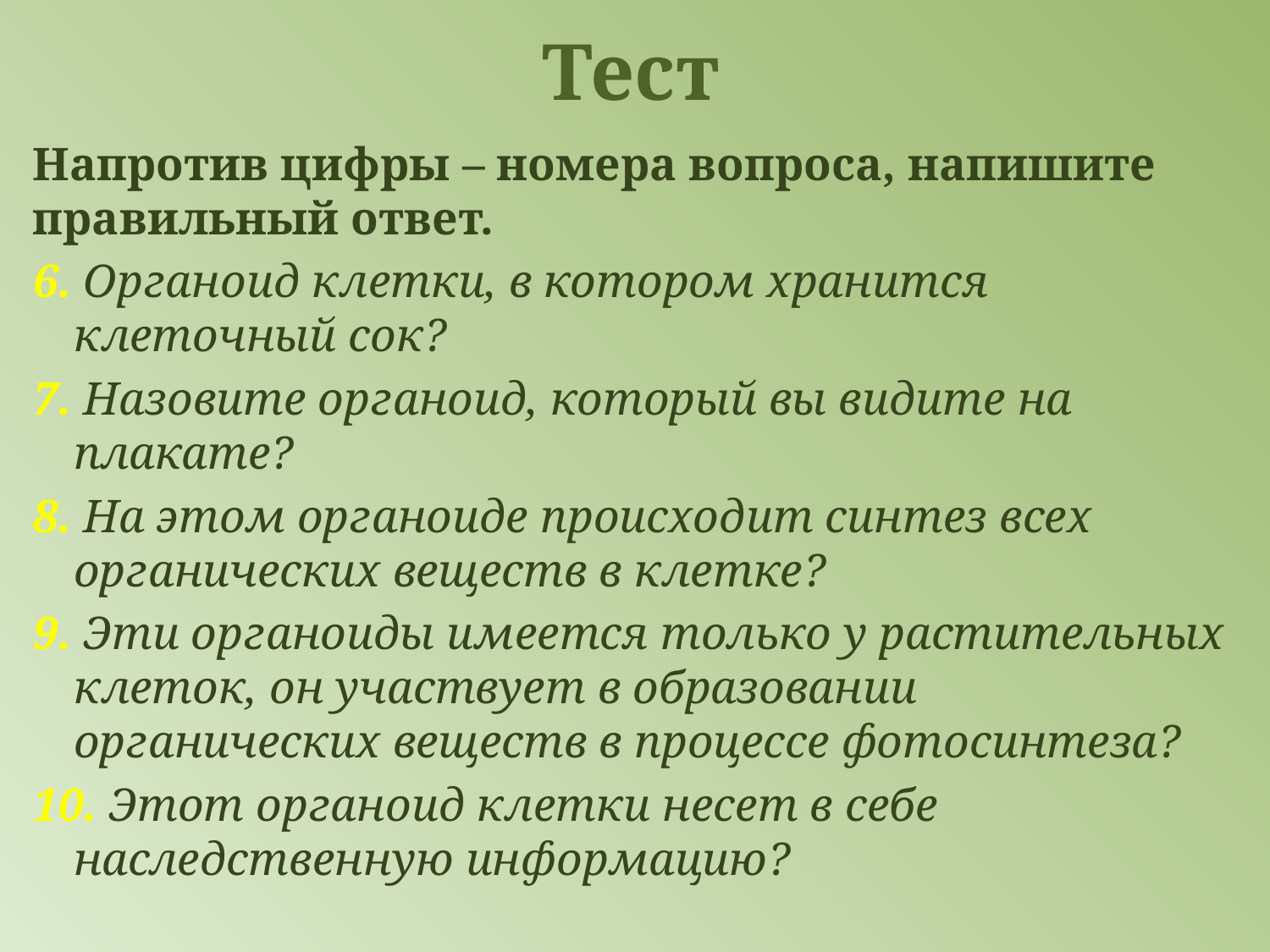

# Тест
Напротив цифры – номера вопроса, напишите правильный ответ.
6. Органоид клетки, в котором хранится клеточный сок?
7. Назовите органоид, который вы видите на плакате?
8. На этом органоиде происходит синтез всех органических веществ в клетке?
9. Эти органоиды имеется только у растительных клеток, он участвует в образовании органических веществ в процессе фотосинтеза?
10. Этот органоид клетки несет в себе наследственную информацию?